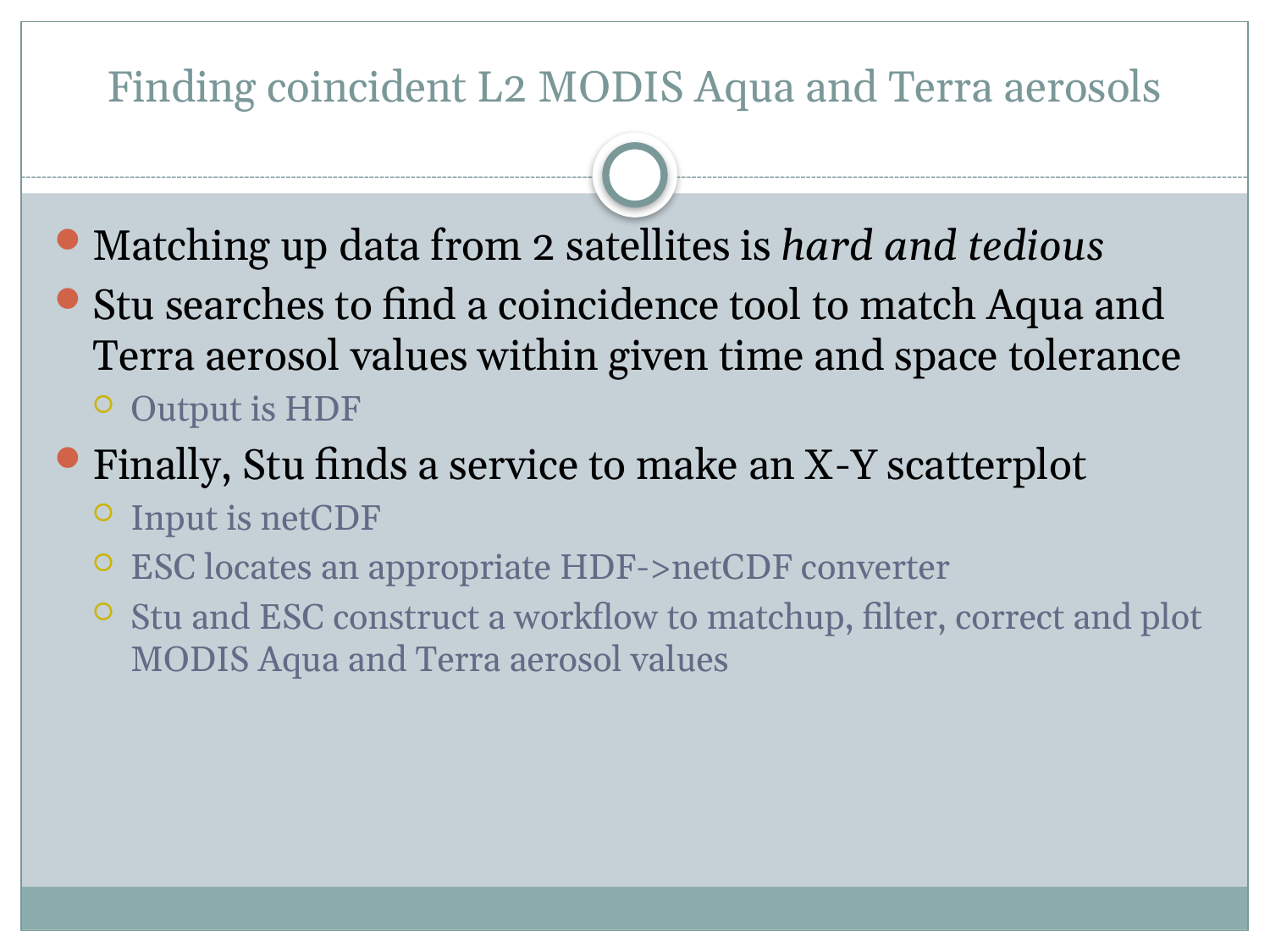

# Finding coincident L2 MODIS Aqua and Terra aerosols
Matching up data from 2 satellites is hard and tedious
Stu searches to find a coincidence tool to match Aqua and Terra aerosol values within given time and space tolerance
Output is HDF
Finally, Stu finds a service to make an X-Y scatterplot
Input is netCDF
ESC locates an appropriate HDF->netCDF converter
Stu and ESC construct a workflow to matchup, filter, correct and plot MODIS Aqua and Terra aerosol values